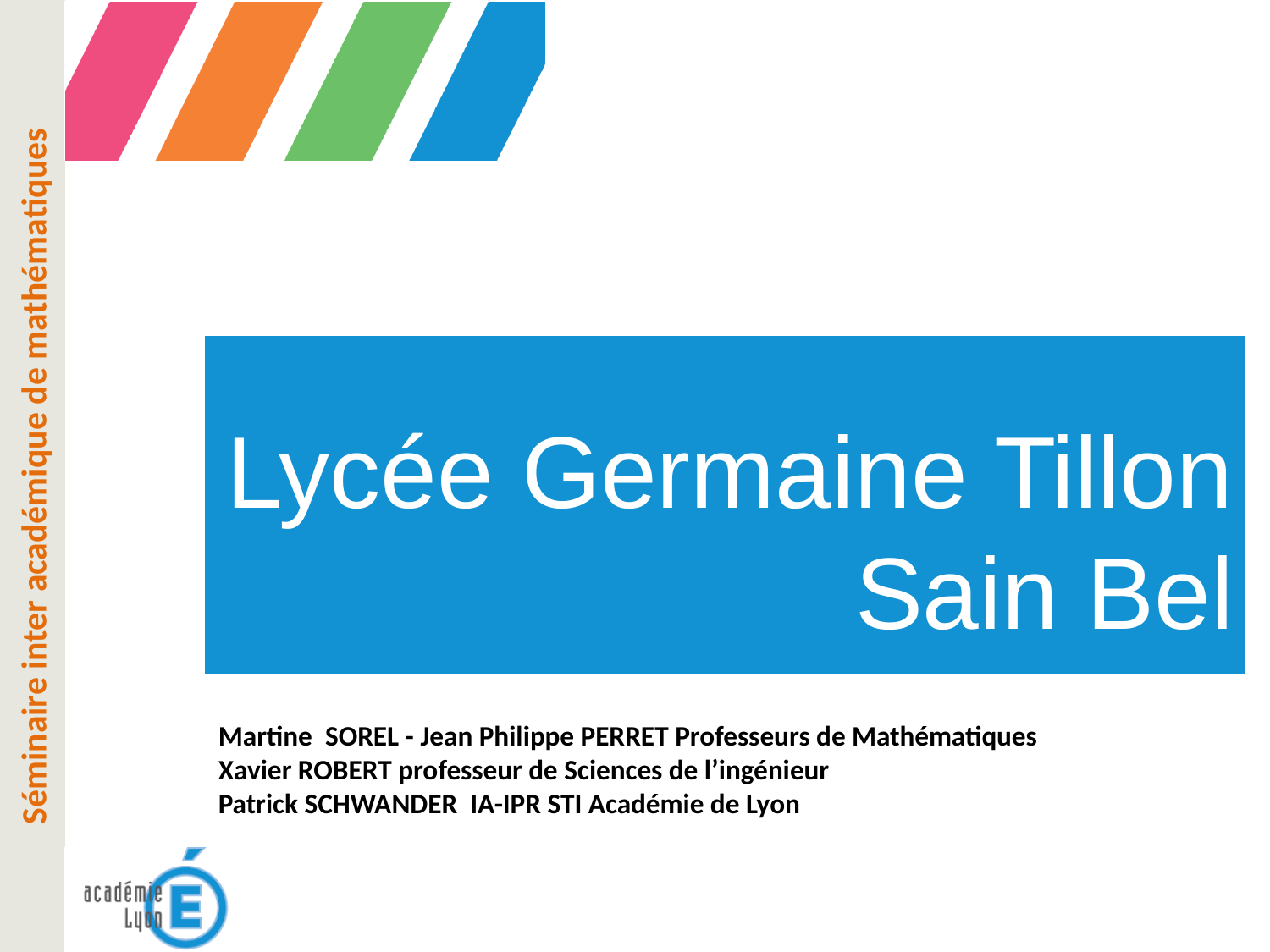

Lycée Germaine Tillon
Sain Bel

Martine  SOREL - Jean Philippe PERRET Professeurs de Mathématiques
Xavier ROBERT professeur de Sciences de l’ingénieur
Patrick SCHWANDER  IA-IPR STI Académie de Lyon